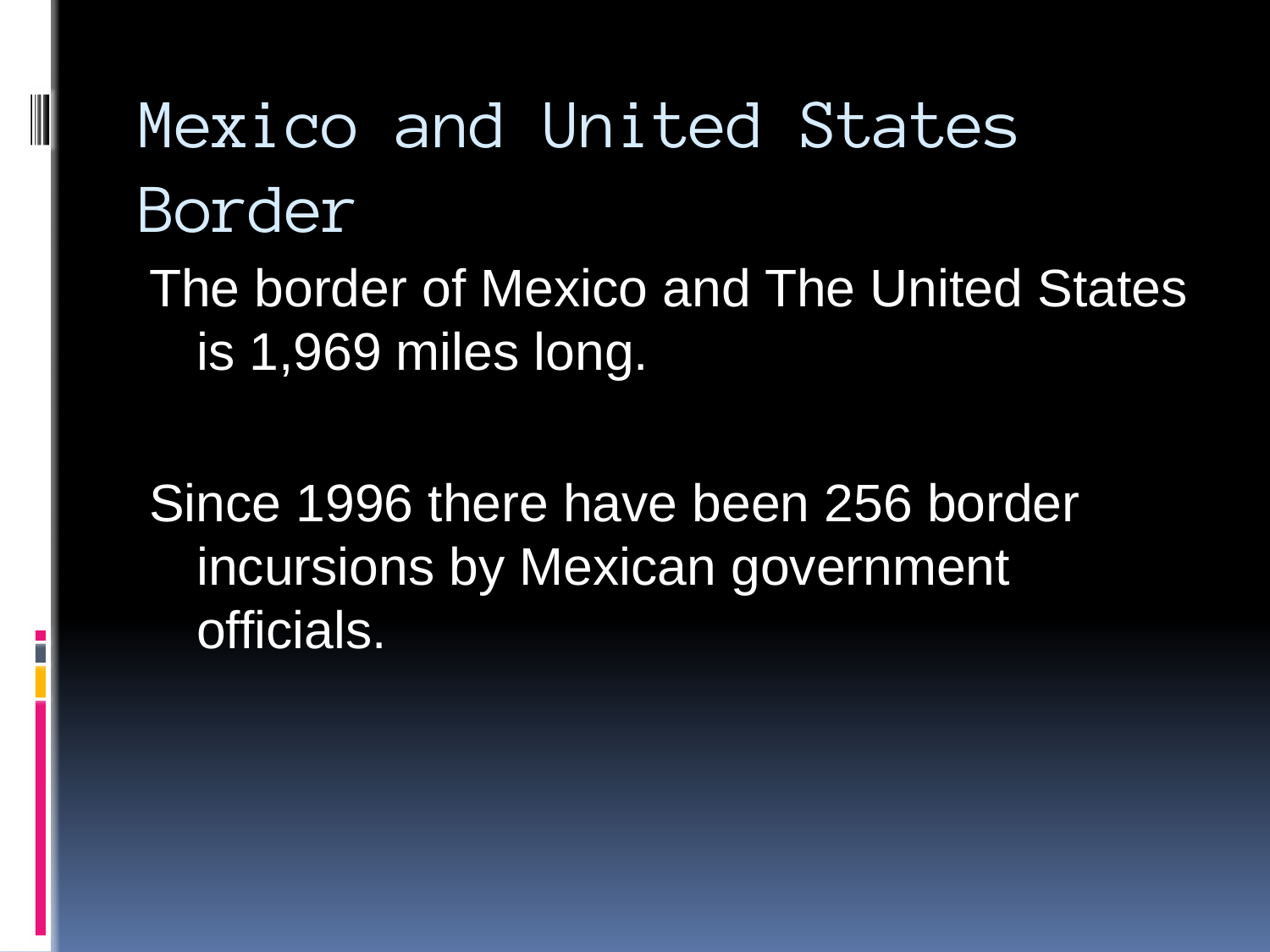

# Mexico and United States Border
The border of Mexico and The United States is 1,969 miles long.

Since 1996 there have been 256 border incursions by Mexican government officials.